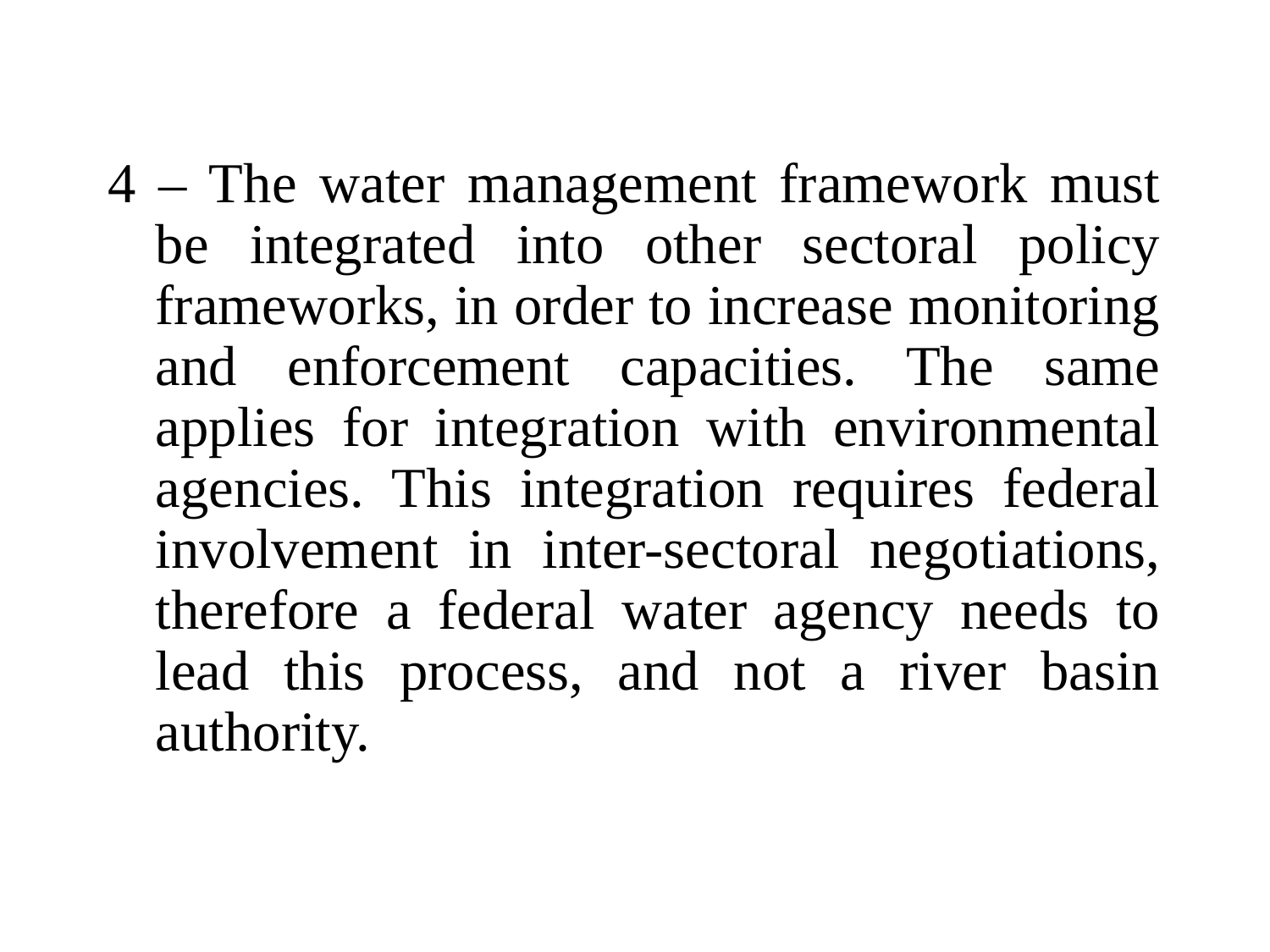

#
4 – The water management framework must be integrated into other sectoral policy frameworks, in order to increase monitoring and enforcement capacities. The same applies for integration with environmental agencies. This integration requires federal involvement in inter-sectoral negotiations, therefore a federal water agency needs to lead this process, and not a river basin authority.